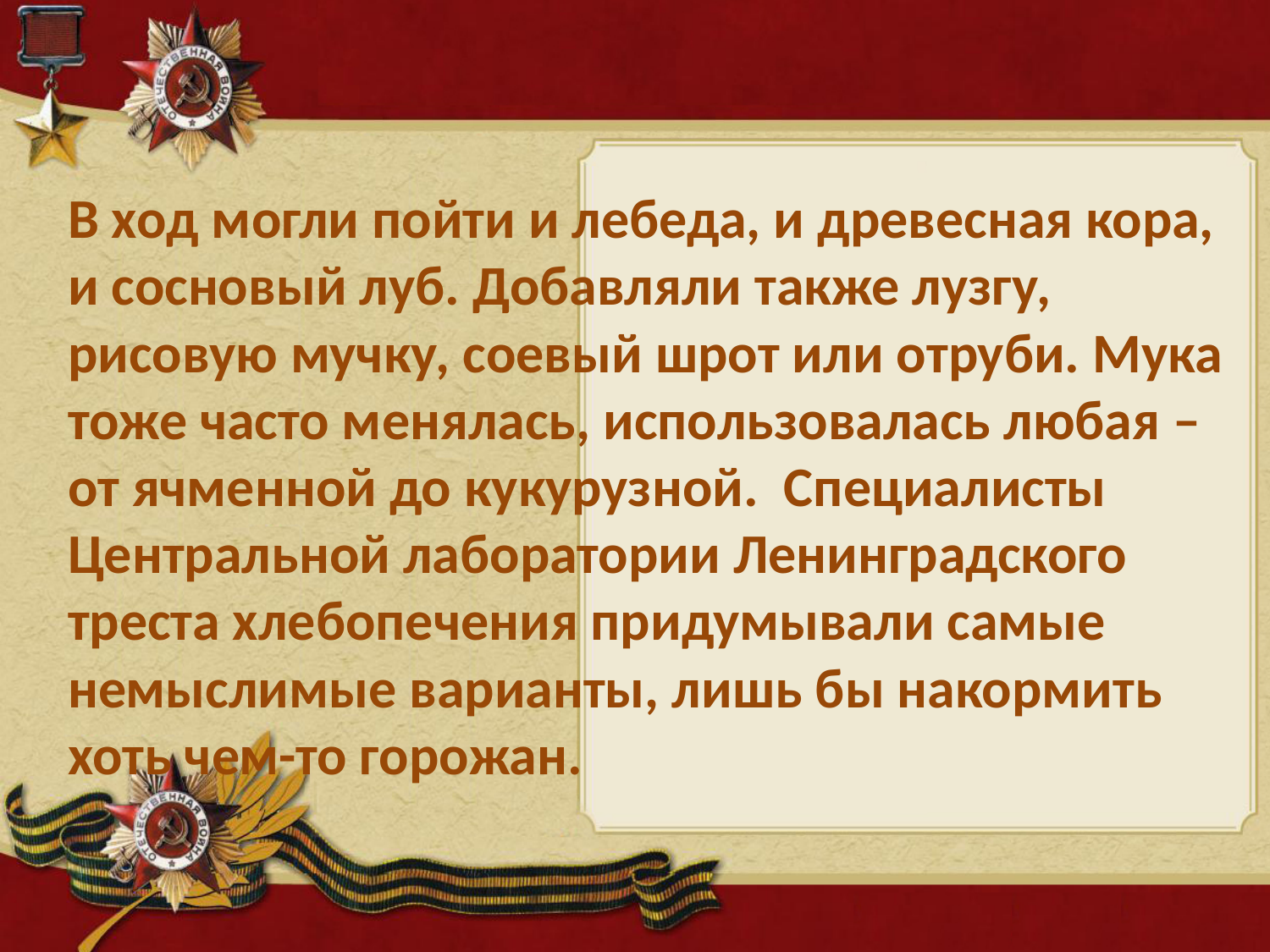

#
В ход могли пойти и лебеда, и древесная кора, и сосновый луб. Добавляли также лузгу, рисовую мучку, соевый шрот или отруби. Мука тоже часто менялась, использовалась любая – от ячменной до кукурузной.  Специалисты Центральной лаборатории Ленинградского треста хлебопечения придумывали самые немыслимые варианты, лишь бы накормить хоть чем-то горожан.